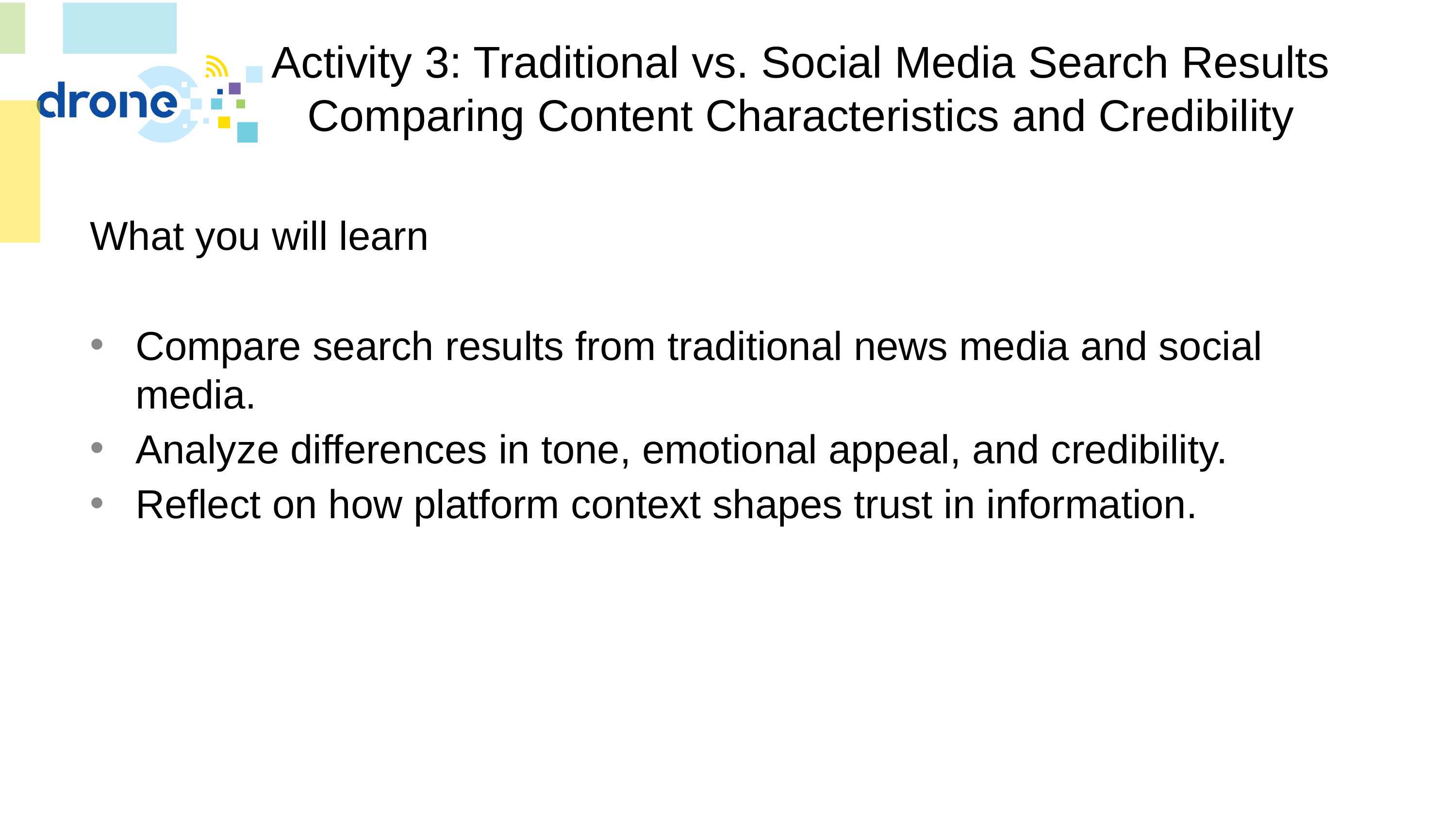

# Activity 3: Traditional vs. Social Media Search Results Comparing Content Characteristics and Credibility

What you will learn

Compare search results from traditional news media and social media.
Analyze differences in tone, emotional appeal, and credibility.
Reflect on how platform context shapes trust in information.